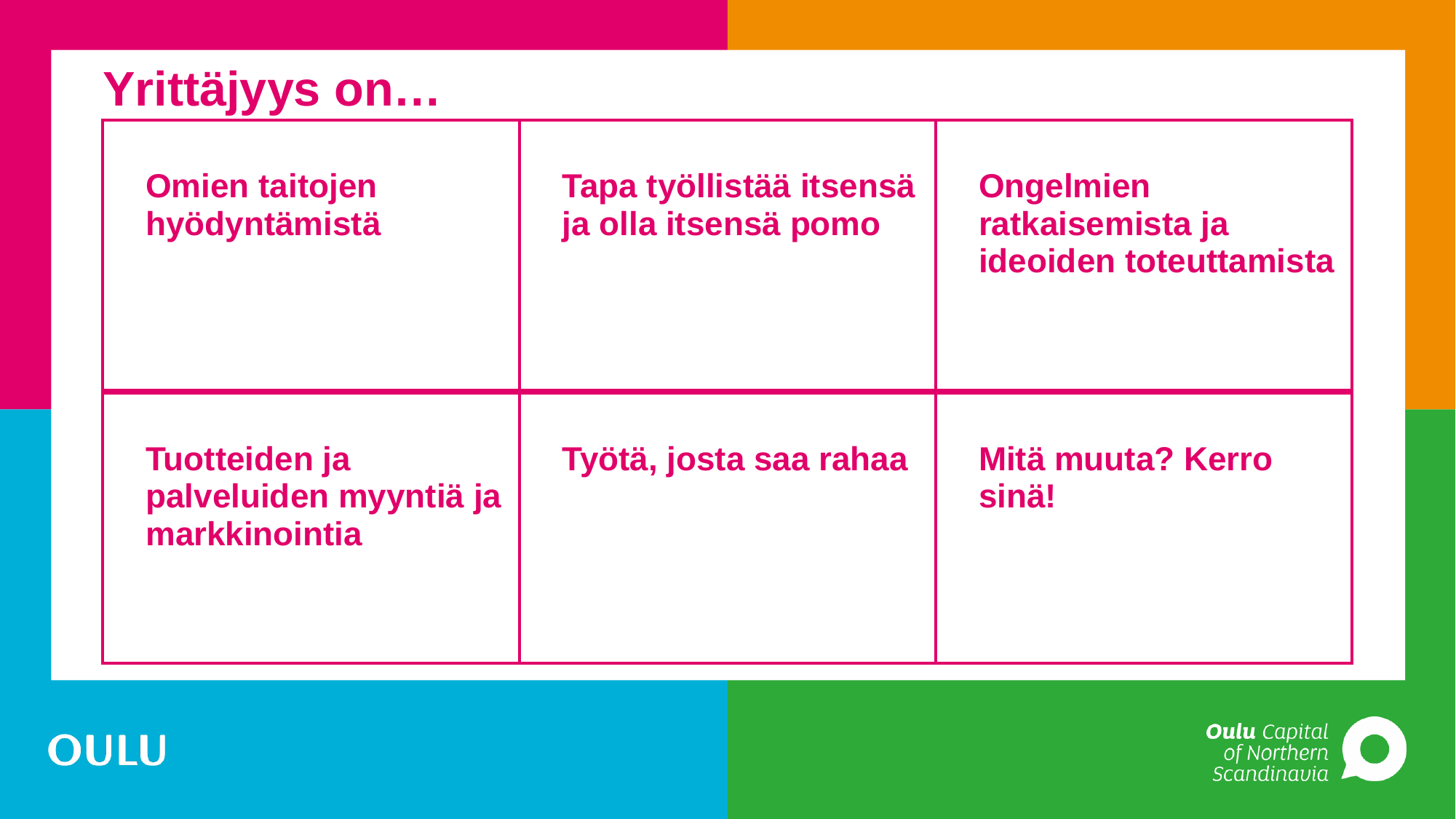

# Yrittäjyys on…
| Omien taitojen hyödyntämistä | Tapa työllistää itsensä ja olla itsensä pomo | Ongelmien ratkaisemista ja ideoiden toteuttamista |
| --- | --- | --- |
| Tuotteiden ja palveluiden myyntiä ja markkinointia | Työtä, josta saa rahaa | Mitä muuta? Kerro sinä! |
| --- | --- | --- |